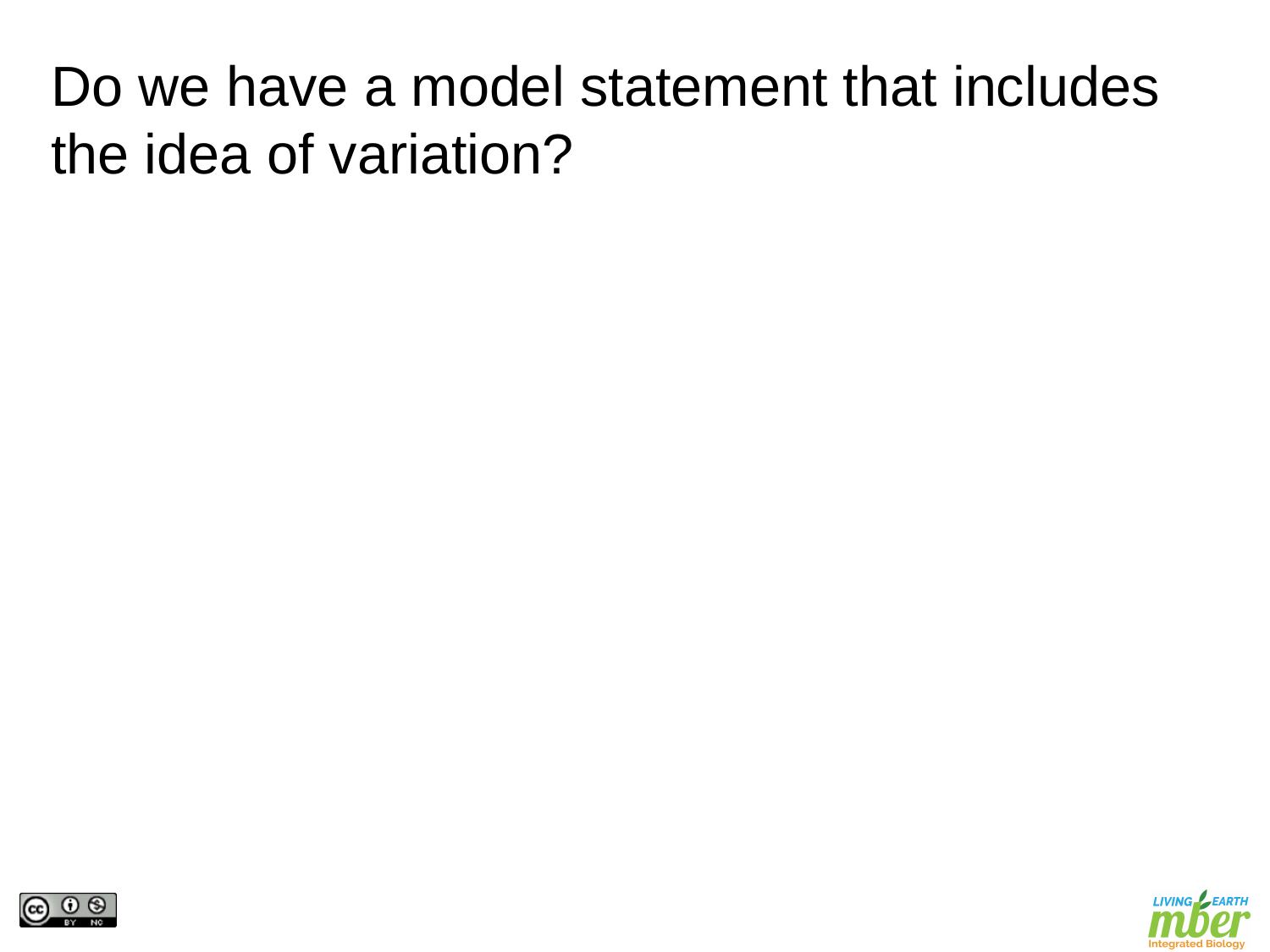

Do we have a model statement that includes the idea of variation?